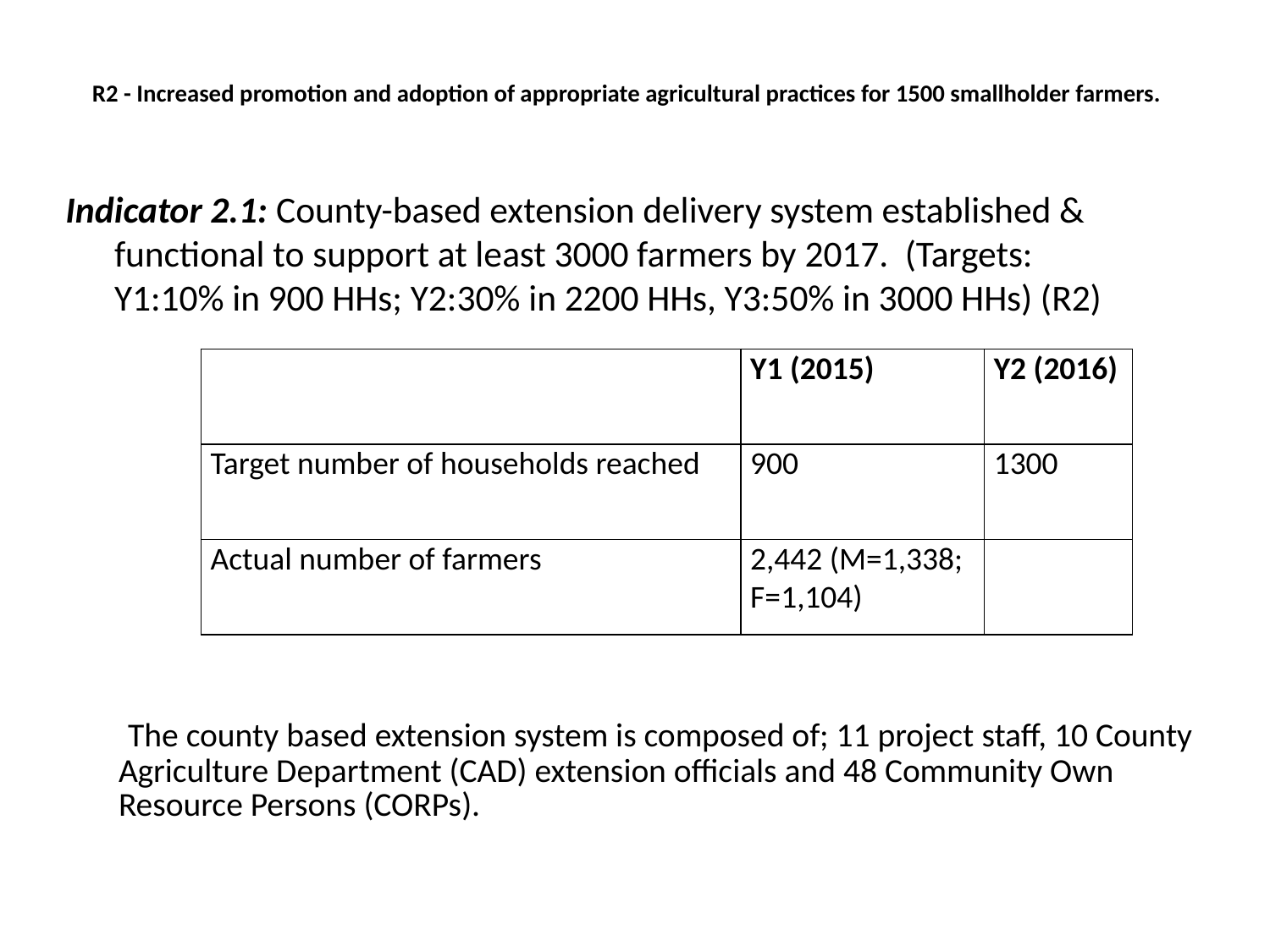

# R2 - Increased promotion and adoption of appropriate agricultural practices for 1500 smallholder farmers.
Indicator 2.1: County-based extension delivery system established & functional to support at least 3000 farmers by 2017.  (Targets: Y1:10% in 900 HHs; Y2:30% in 2200 HHs, Y3:50% in 3000 HHs) (R2)

|  | Y1 (2015) | Y2 (2016) |
| --- | --- | --- |
| Target number of households reached | 900 | 1300 |
| Actual number of farmers | 2,442 (M=1,338; F=1,104) |  |
 The county based extension system is composed of; 11 project staff, 10 County Agriculture Department (CAD) extension officials and 48 Community Own Resource Persons (CORPs).